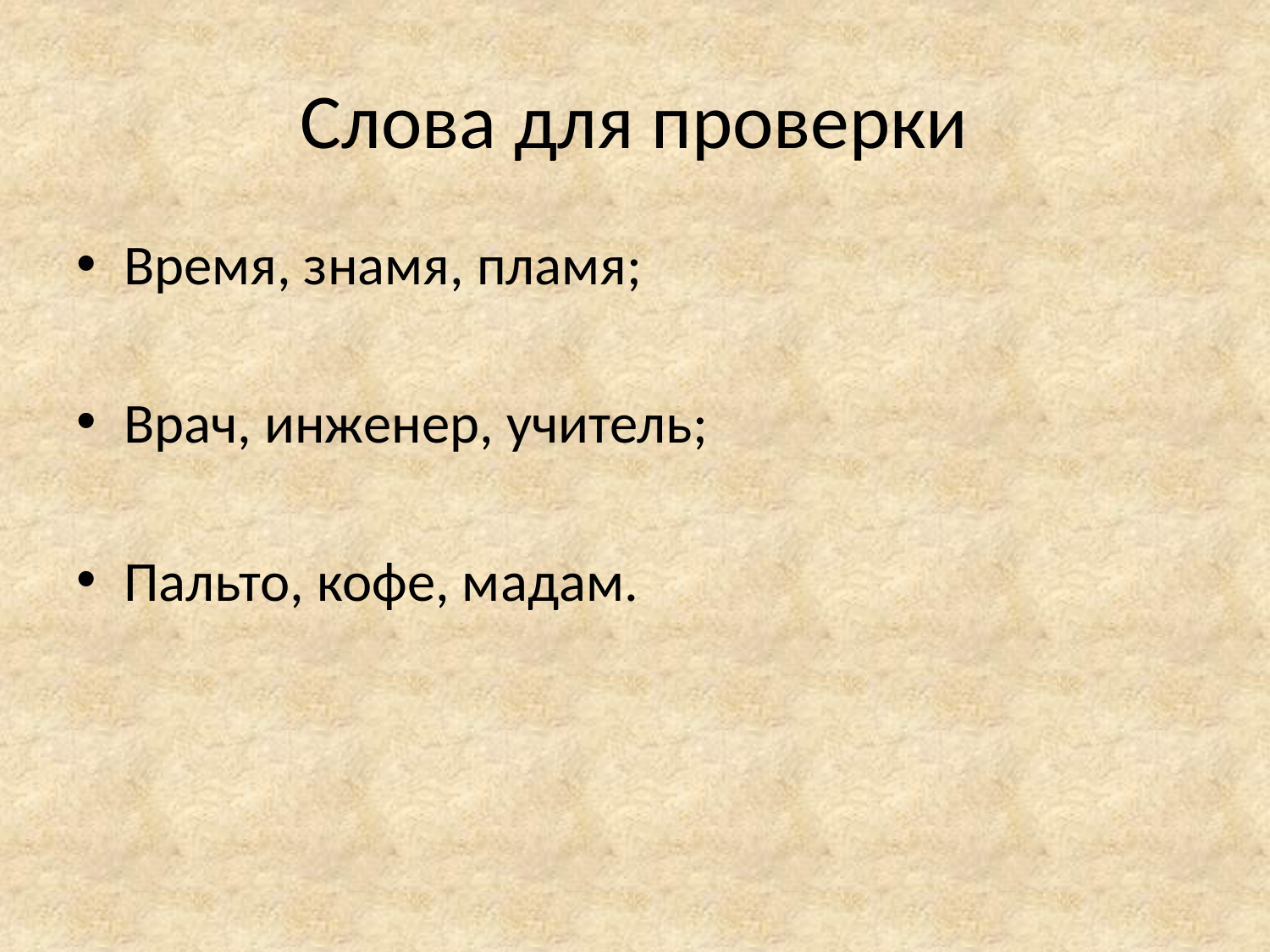

# Слова для проверки
Время, знамя, пламя;

Врач, инженер, учитель;

Пальто, кофе, мадам.